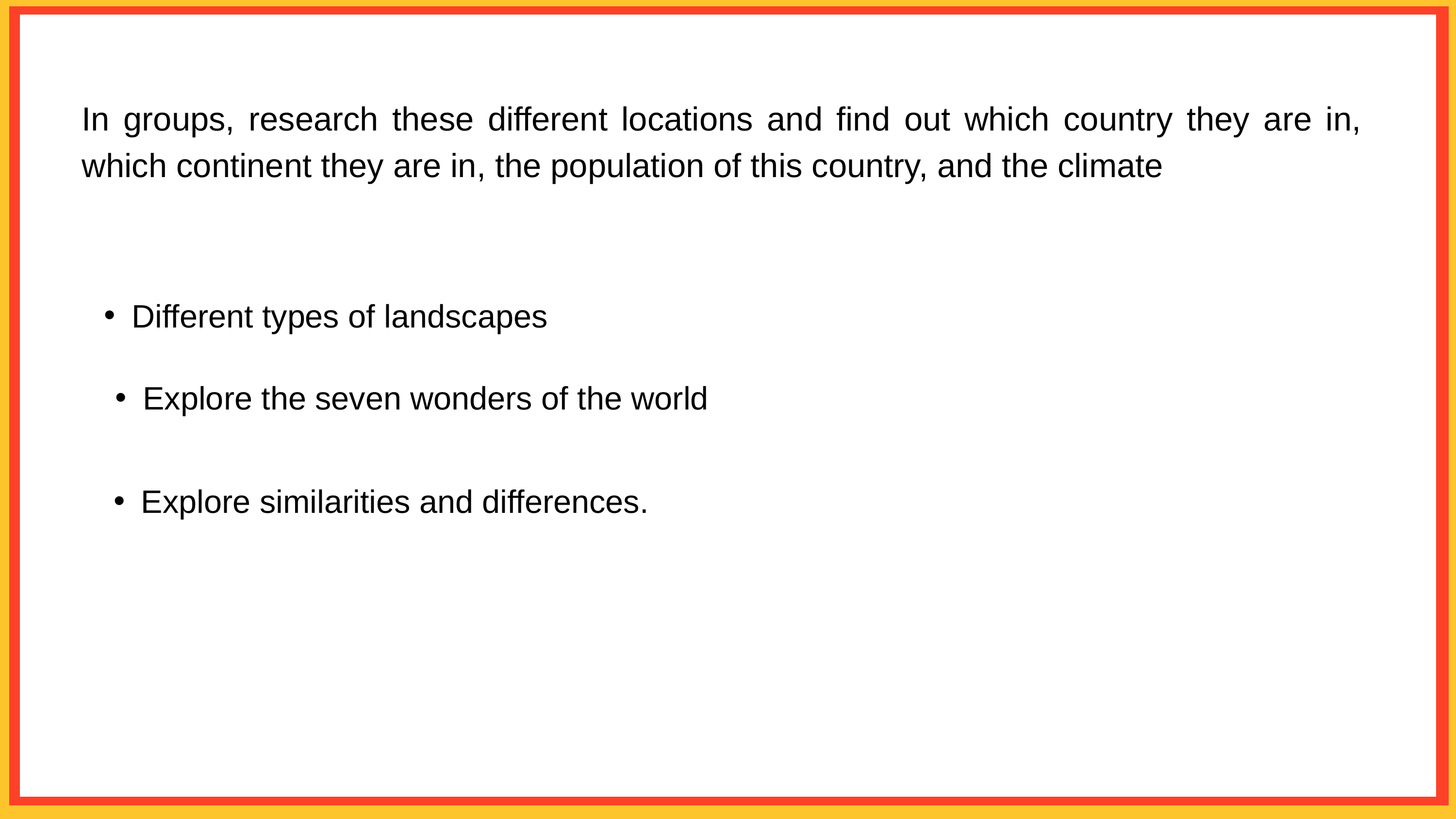

In groups, research these different locations and find out which country they are in, which continent they are in, the population of this country, and the climate
Different types of landscapes
Explore the seven wonders of the world
Explore similarities and differences.